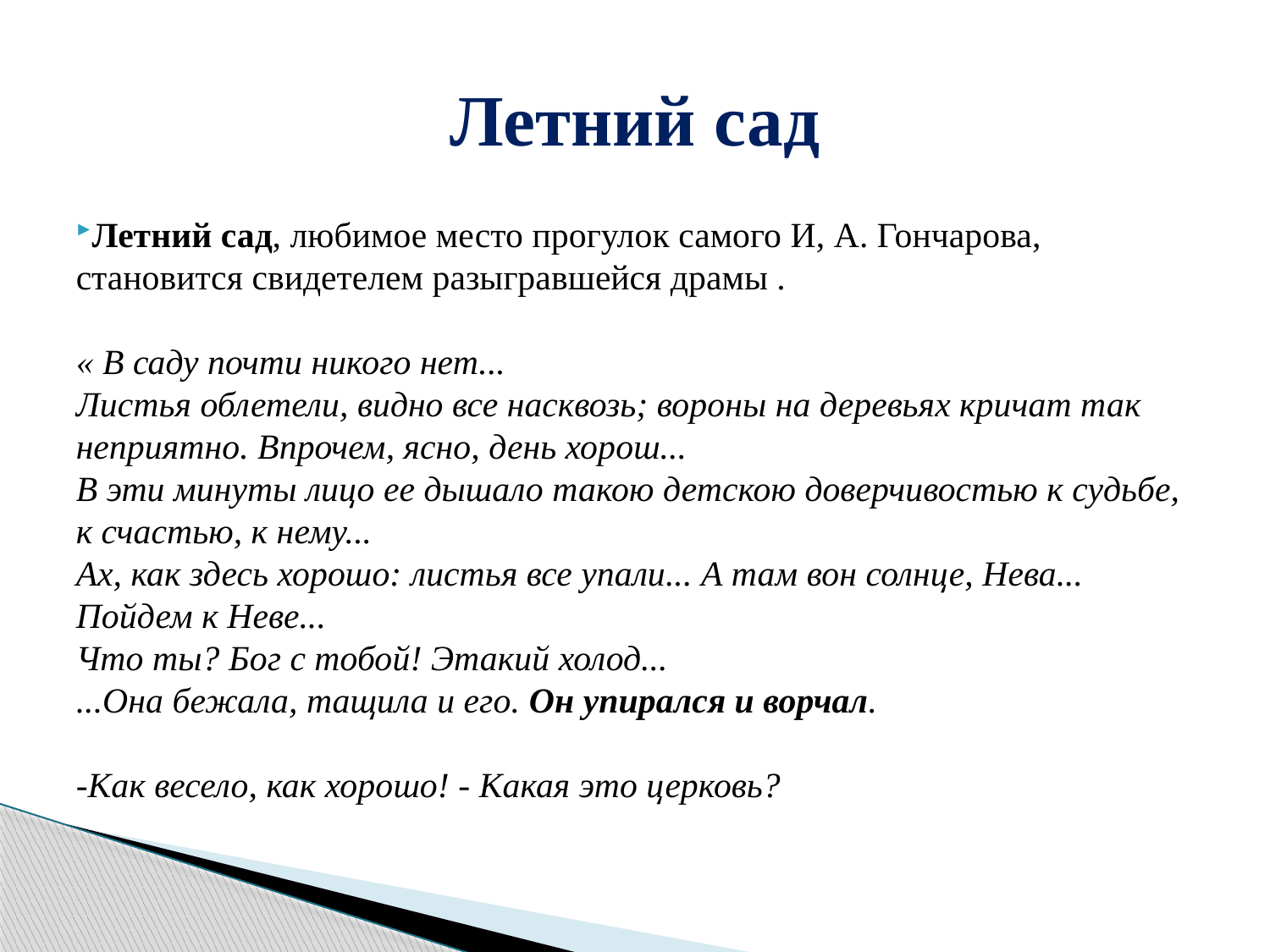

# Летний сад
Летний сад, любимое место прогулок самого И, А. Гончарова, становится свидетелем разыгравшейся драмы .
« В саду почти никого нет...
Листья облетели, видно все насквозь; вороны на деревьях кричат так неприятно. Впрочем, ясно, день хорош...
В эти минуты лицо ее дышало такою детскою доверчивостью к судьбе, к счастью, к нему...
Ах, как здесь хорошо: листья все упали... А там вон солнце, Нева... Пойдем к Неве...
Что ты? Бог с тобой! Этакий холод...
...Она бежала, тащила и его. Он упирался и ворчал.
-Как весело, как хорошо! - Какая это церковь?